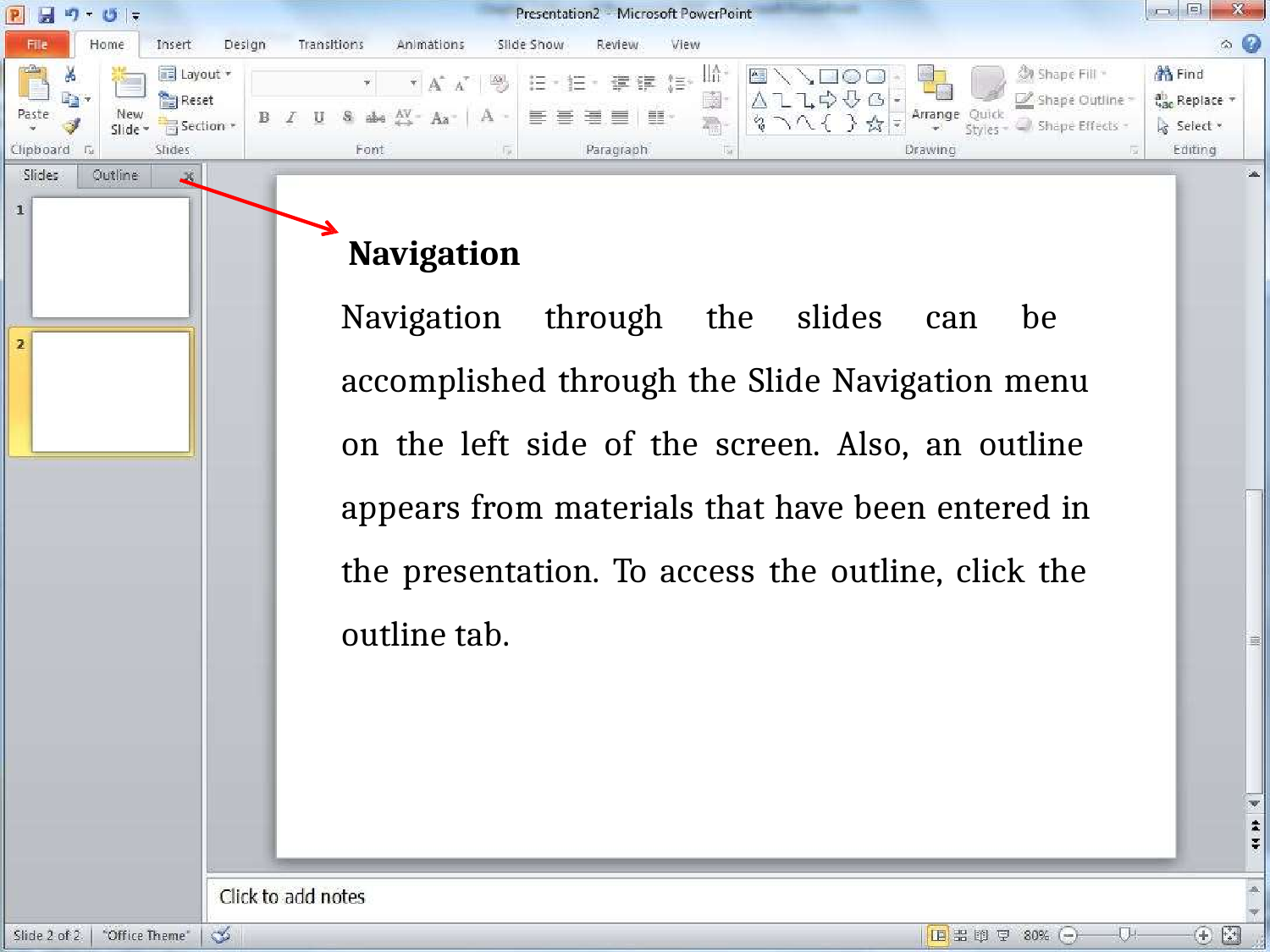

Navigation
Navigation through the slides can be  accomplished through the Slide Navigation menu  on the left side of the screen. Also, an outline  appears from materials that have been entered in  the presentation. To access the outline, click the  outline tab.